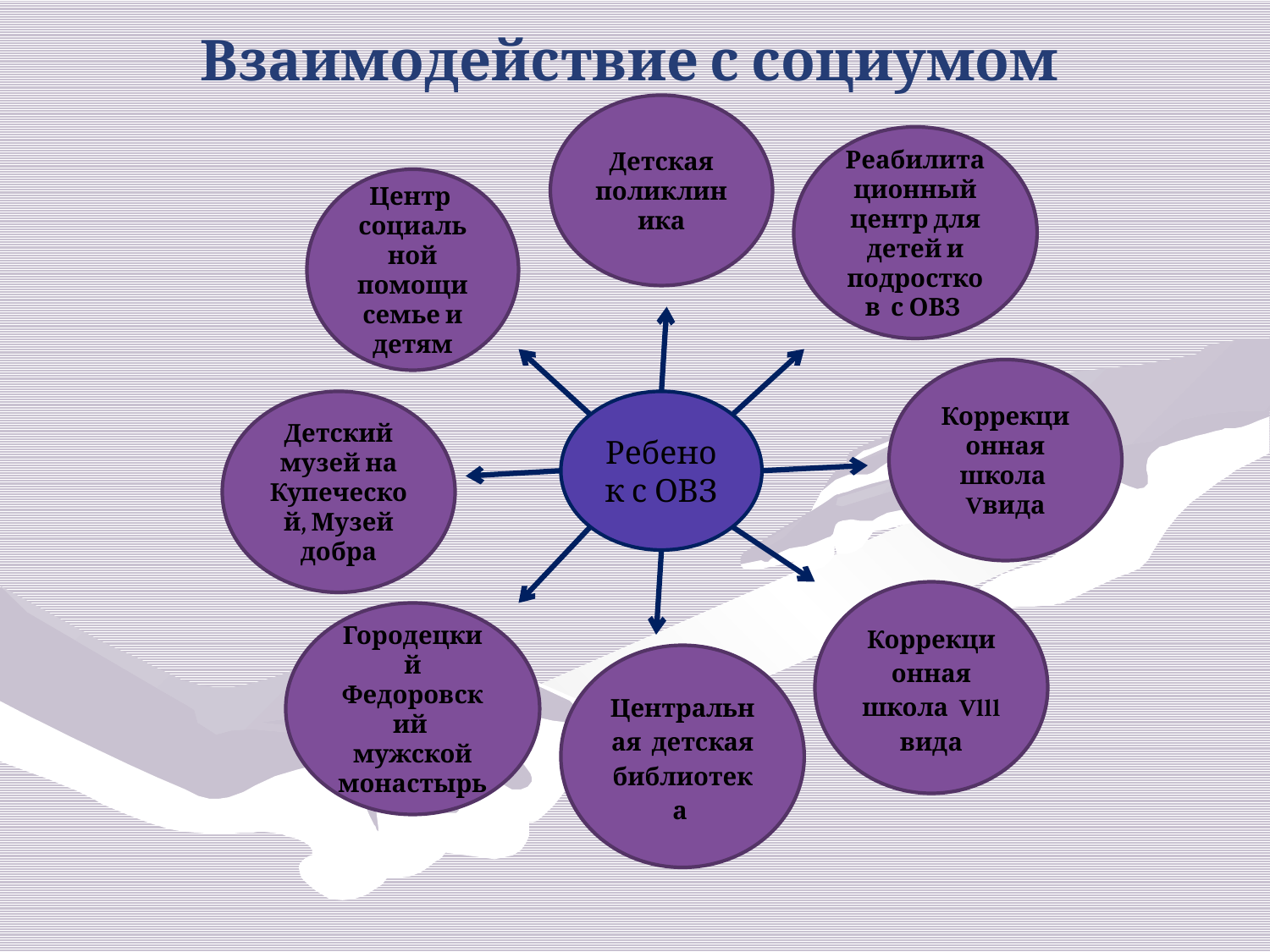

# Взаимодействие с социумом
Детская поликлиника
Реабилитационный центр для детей и подростков  с ОВЗ
Центр  социальной помощи семье и детям
Коррекционная школа  Vвида
Детский музей на Купеческой, Музей добра
Ребенок с ОВЗ
Коррекционная школа  Vlll вида
Городецкий Федоровский  мужской монастырь
Центральная  детская библиотека